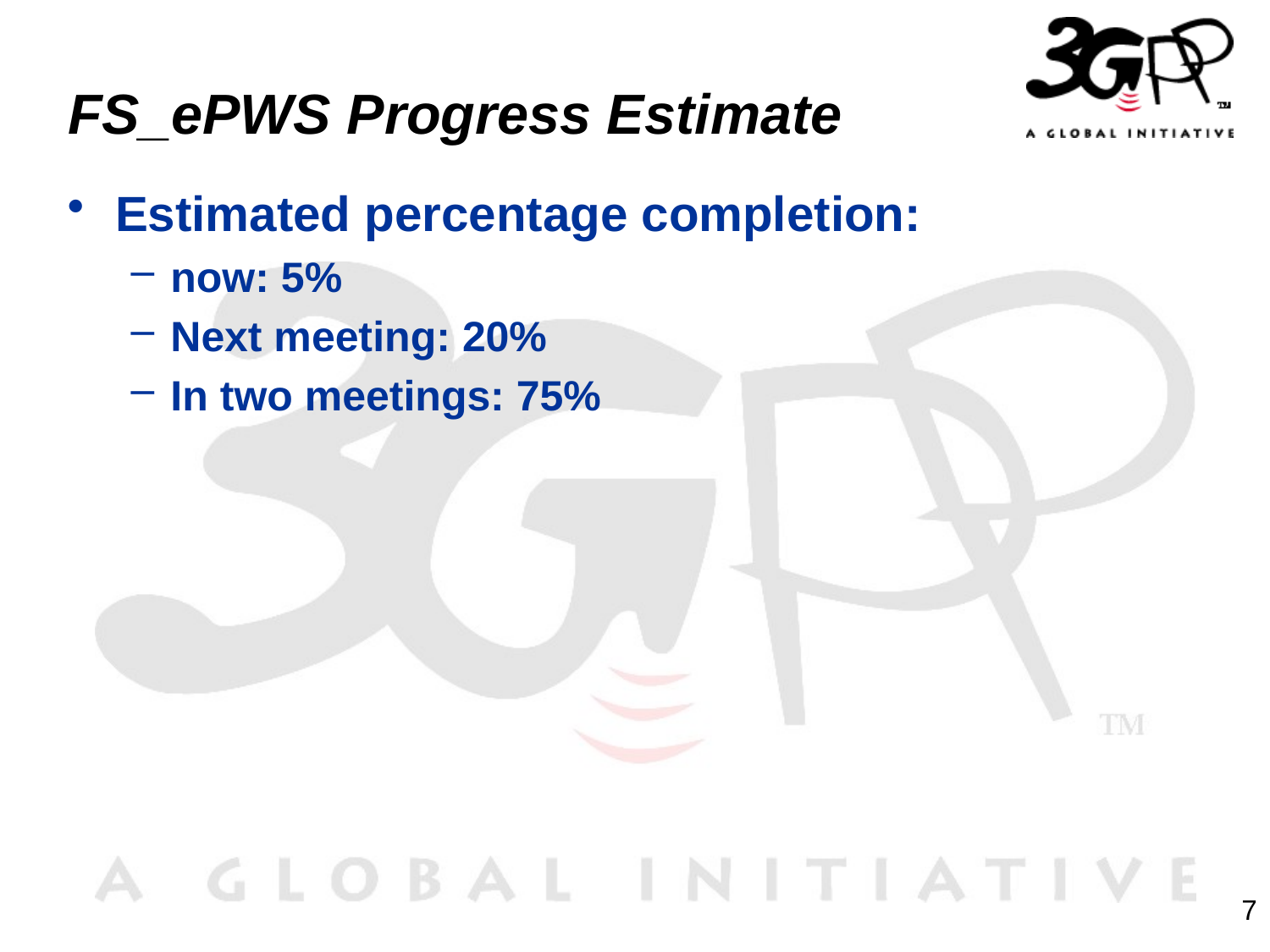

# FS_ePWS Progress Estimate
Estimated percentage completion:
now: 5%
Next meeting: 20%
In two meetings: 75%
7